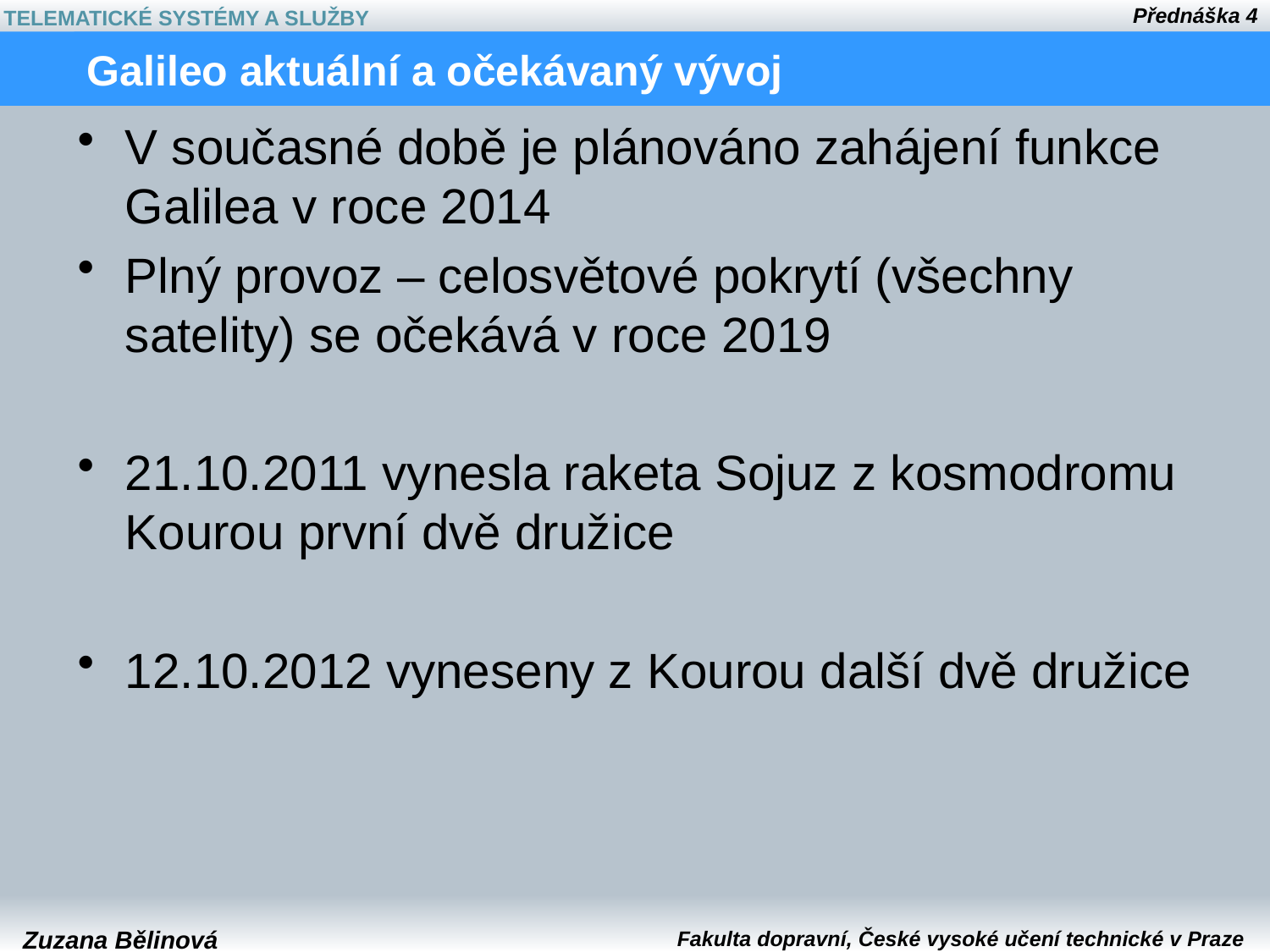

# Galileo aktuální a očekávaný vývoj
V současné době je plánováno zahájení funkce Galilea v roce 2014
Plný provoz – celosvětové pokrytí (všechny satelity) se očekává v roce 2019

21.10.2011 vynesla raketa Sojuz z kosmodromu Kourou první dvě družice

12.10.2012 vyneseny z Kourou další dvě družice